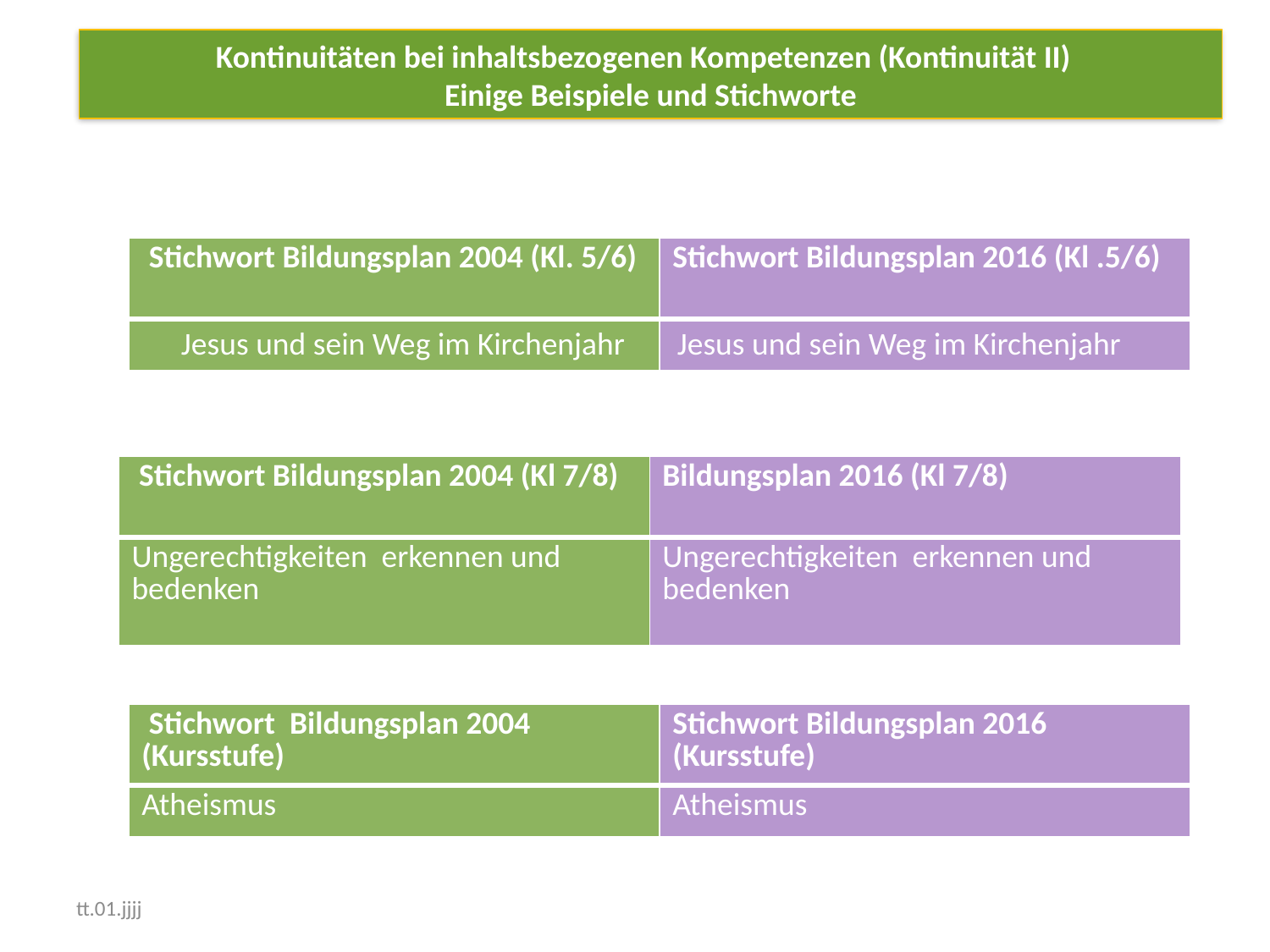

Kontinuitäten bei inhaltsbezogenen Kompetenzen (Kontinuität II)
Einige Beispiele und Stichworte
| Stichwort Bildungsplan 2004 (Kl. 5/6) | Stichwort Bildungsplan 2016 (Kl .5/6) |
| --- | --- |
|  |  |
Jesus und sein Weg im Kirchenjahr
Jesus und sein Weg im Kirchenjahr
| Stichwort Bildungsplan 2004 (Kl 7/8) | Bildungsplan 2016 (Kl 7/8) |
| --- | --- |
| Ungerechtigkeiten erkennen und bedenken | Ungerechtigkeiten erkennen und bedenken |
| Stichwort Bildungsplan 2004 (Kursstufe) | Stichwort Bildungsplan 2016 (Kursstufe) |
| --- | --- |
| Atheismus | Atheismus |
tt.01.jjjj